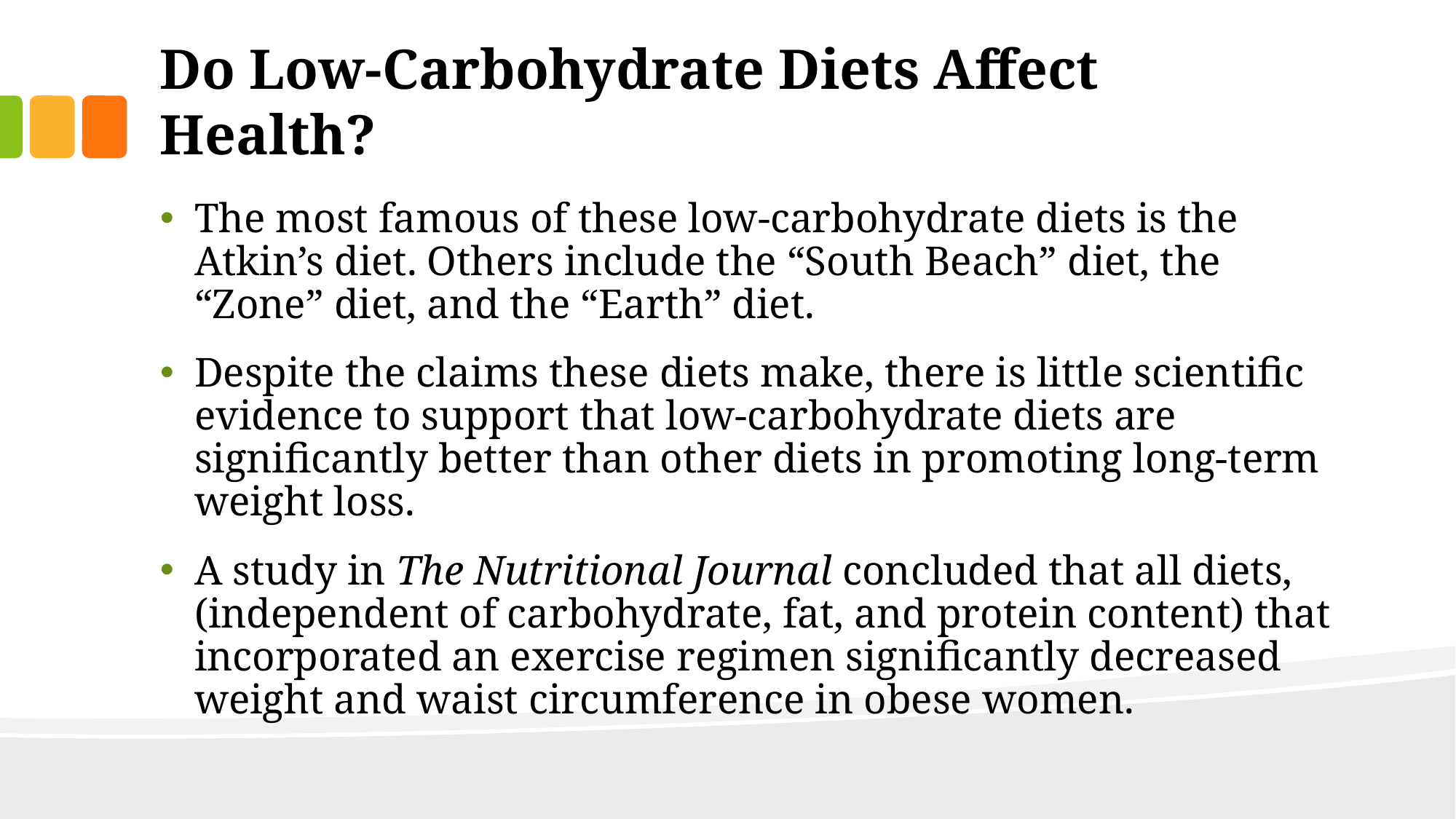

# Do Low-Carbohydrate Diets Affect Health?
The most famous of these low-carbohydrate diets is the Atkin’s diet. Others include the “South Beach” diet, the “Zone” diet, and the “Earth” diet.
Despite the claims these diets make, there is little scientific evidence to support that low-carbohydrate diets are significantly better than other diets in promoting long-term weight loss.
A study in The Nutritional Journal concluded that all diets, (independent of carbohydrate, fat, and protein content) that incorporated an exercise regimen significantly decreased weight and waist circumference in obese women.